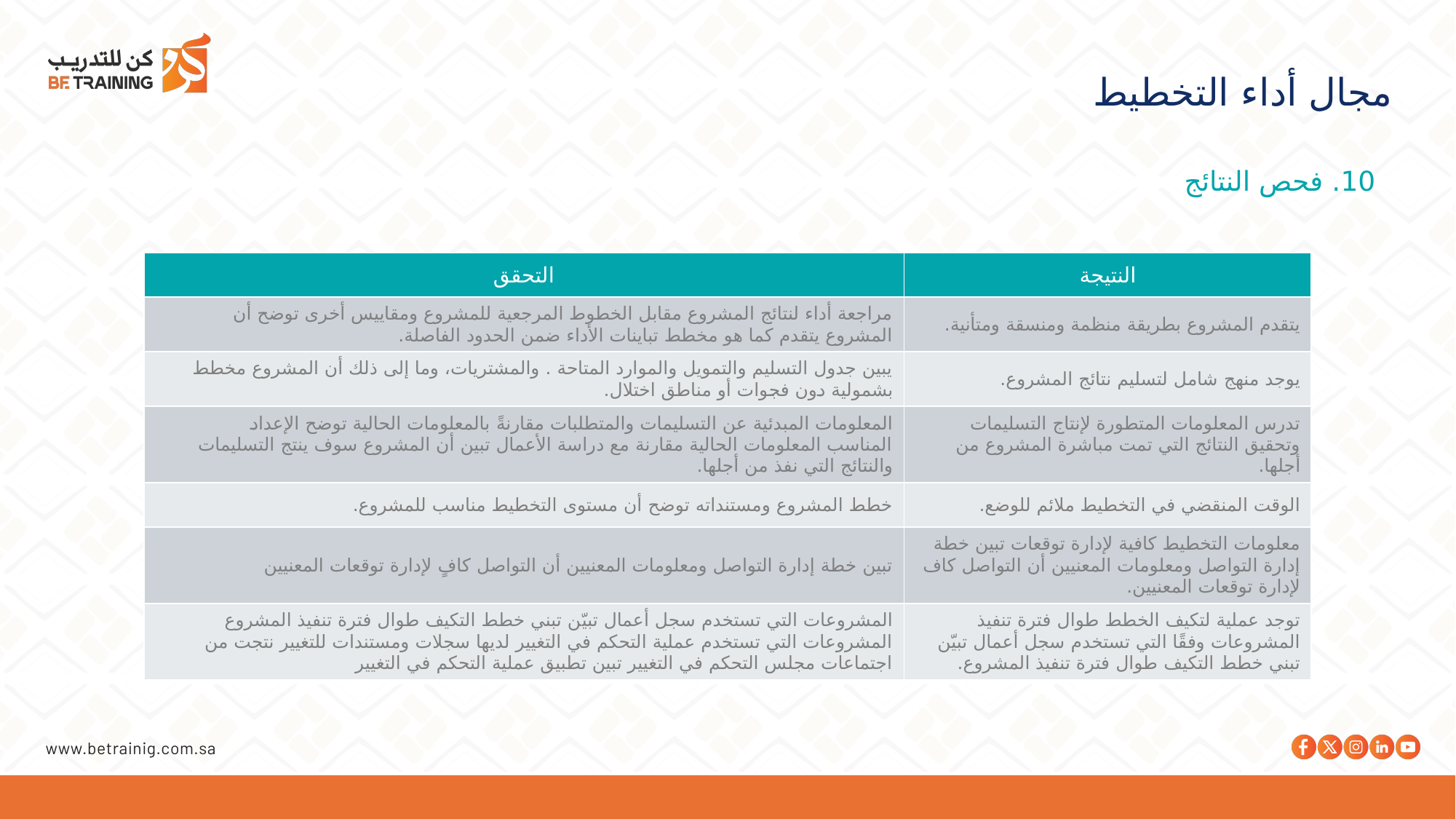

مجال أداء التخطيط
10. فحص النتائج
| التحقق | النتيجة |
| --- | --- |
| مراجعة أداء لنتائج المشروع مقابل الخطوط المرجعية للمشروع ومقاييس أخرى توضح أن المشروع يتقدم كما هو مخطط تباينات الأداء ضمن الحدود الفاصلة. | يتقدم المشروع بطريقة منظمة ومنسقة ومتأنية. |
| يبين جدول التسليم والتمويل والموارد المتاحة . والمشتريات، وما إلى ذلك أن المشروع مخطط بشمولية دون فجوات أو مناطق اختلال. | يوجد منهج شامل لتسليم نتائج المشروع. |
| المعلومات المبدئية عن التسليمات والمتطلبات مقارنةً بالمعلومات الحالية توضح الإعداد المناسب المعلومات الحالية مقارنة مع دراسة الأعمال تبين أن المشروع سوف ينتج التسليمات والنتائج التي نفذ من أجلها. | تدرس المعلومات المتطورة لإنتاج التسليمات وتحقيق النتائج التي تمت مباشرة المشروع من أجلها. |
| خطط المشروع ومستنداته توضح أن مستوى التخطيط مناسب للمشروع. | الوقت المنقضي في التخطيط ملائم للوضع. |
| تبين خطة إدارة التواصل ومعلومات المعنيين أن التواصل كافٍ لإدارة توقعات المعنيين | معلومات التخطيط كافية لإدارة توقعات تبين خطة إدارة التواصل ومعلومات المعنيين أن التواصل كاف لإدارة توقعات المعنيين. |
| المشروعات التي تستخدم سجل أعمال تبيّن تبني خطط التكيف طوال فترة تنفيذ المشروع المشروعات التي تستخدم عملية التحكم في التغيير لديها سجلات ومستندات للتغيير نتجت من اجتماعات مجلس التحكم في التغيير تبين تطبيق عملية التحكم في التغيير | توجد عملية لتكيف الخطط طوال فترة تنفيذ المشروعات وفقًا التي تستخدم سجل أعمال تبيّن تبني خطط التكيف طوال فترة تنفيذ المشروع. |